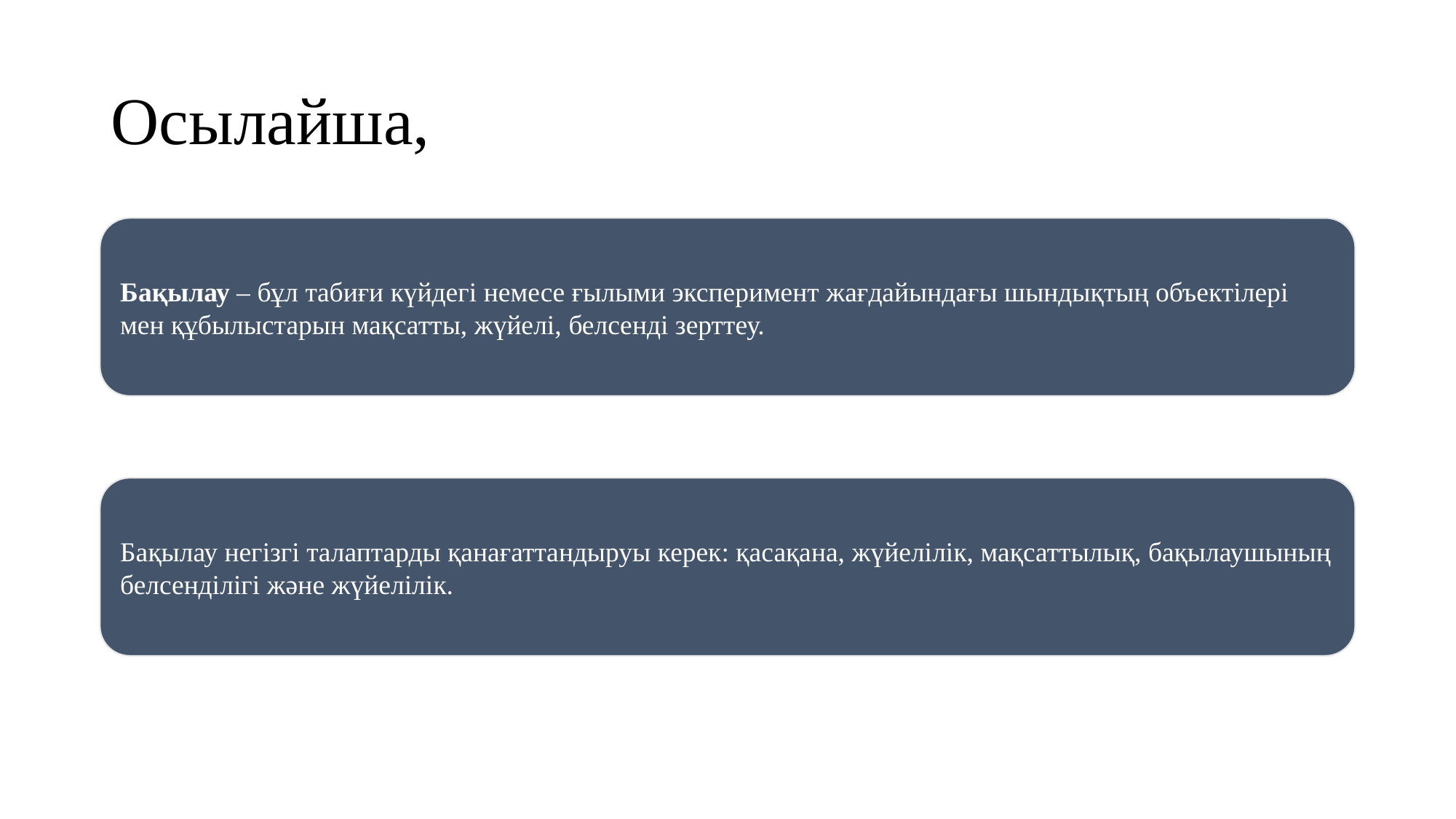

# Осылайша,
Бақылау – бұл табиғи күйдегі немесе ғылыми эксперимент жағдайындағы шындықтың объектілері мен құбылыстарын мақсатты, жүйелі, белсенді зерттеу.
Бақылау негізгі талаптарды қанағаттандыруы керек: қасақана, жүйелілік, мақсаттылық, бақылаушының белсенділігі және жүйелілік.